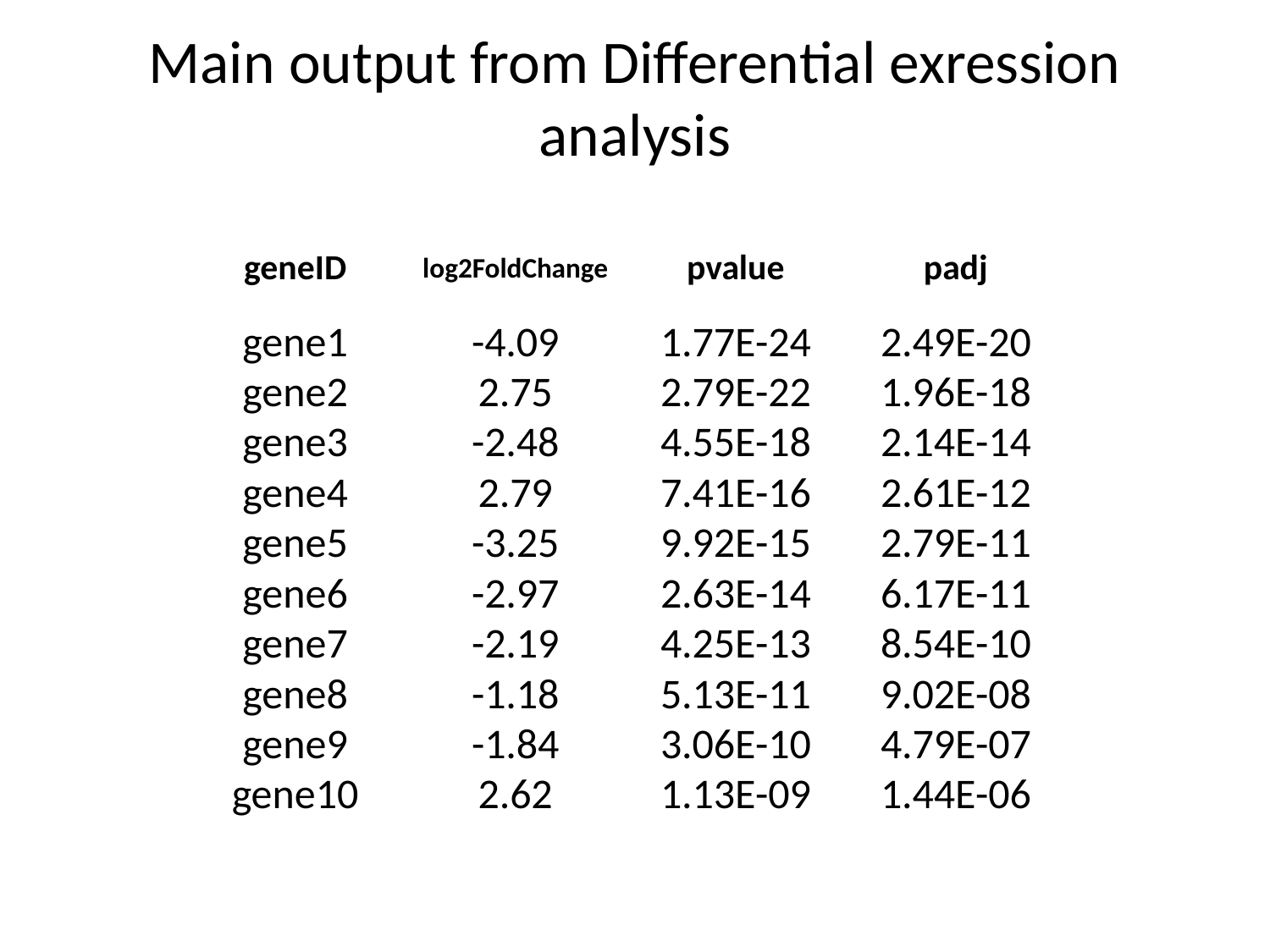

# Main output from Differential exression analysis
| geneID | log2FoldChange | pvalue | padj |
| --- | --- | --- | --- |
| gene1 | -4.09 | 1.77E-24 | 2.49E-20 |
| gene2 | 2.75 | 2.79E-22 | 1.96E-18 |
| gene3 | -2.48 | 4.55E-18 | 2.14E-14 |
| gene4 | 2.79 | 7.41E-16 | 2.61E-12 |
| gene5 | -3.25 | 9.92E-15 | 2.79E-11 |
| gene6 | -2.97 | 2.63E-14 | 6.17E-11 |
| gene7 | -2.19 | 4.25E-13 | 8.54E-10 |
| gene8 | -1.18 | 5.13E-11 | 9.02E-08 |
| gene9 | -1.84 | 3.06E-10 | 4.79E-07 |
| gene10 | 2.62 | 1.13E-09 | 1.44E-06 |